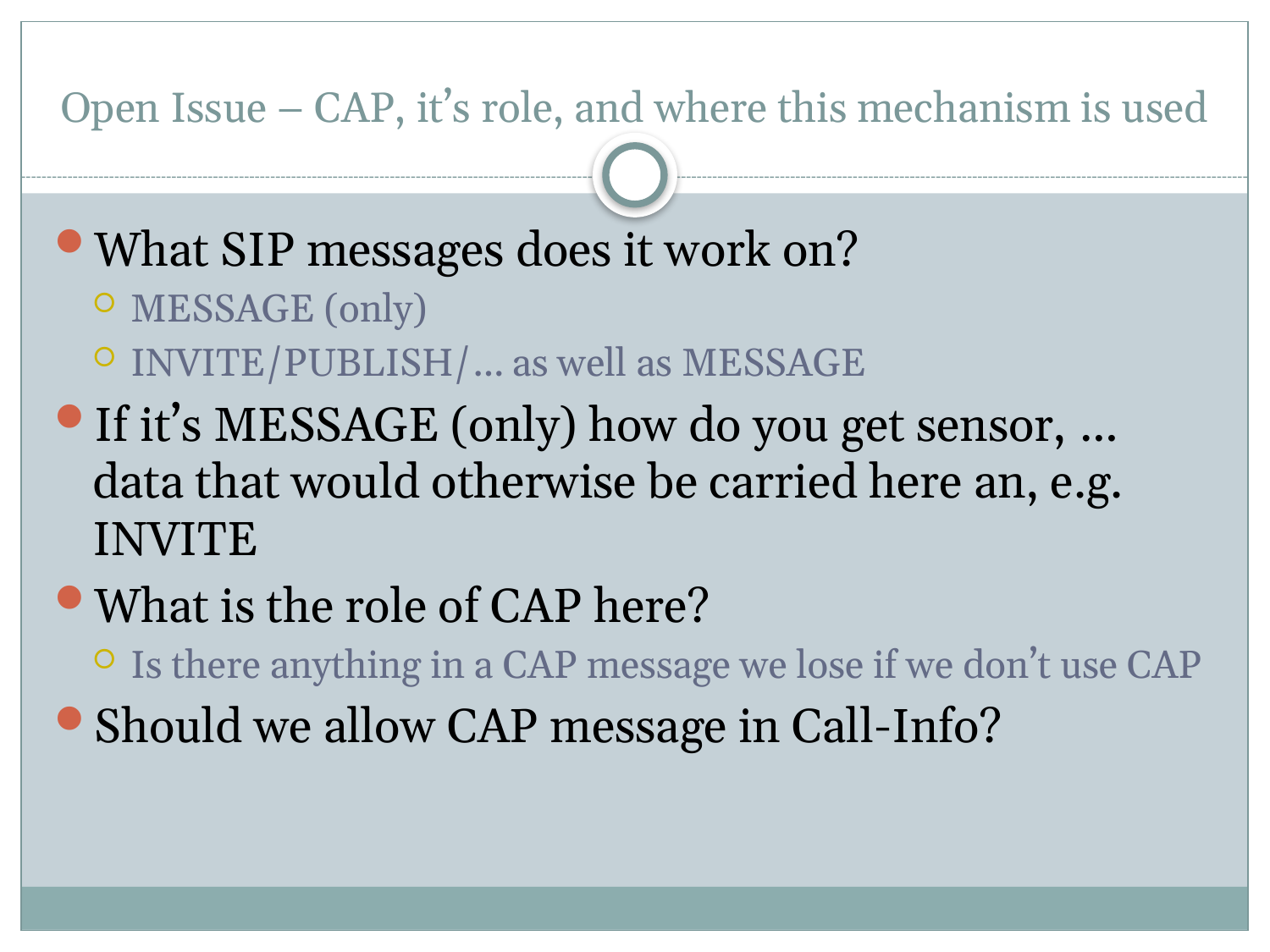

# Open Issue – CAP, it’s role, and where this mechanism is used
What SIP messages does it work on?
MESSAGE (only)
INVITE/PUBLISH/… as well as MESSAGE
If it’s MESSAGE (only) how do you get sensor, … data that would otherwise be carried here an, e.g. INVITE
What is the role of CAP here?
Is there anything in a CAP message we lose if we don’t use CAP
Should we allow CAP message in Call-Info?